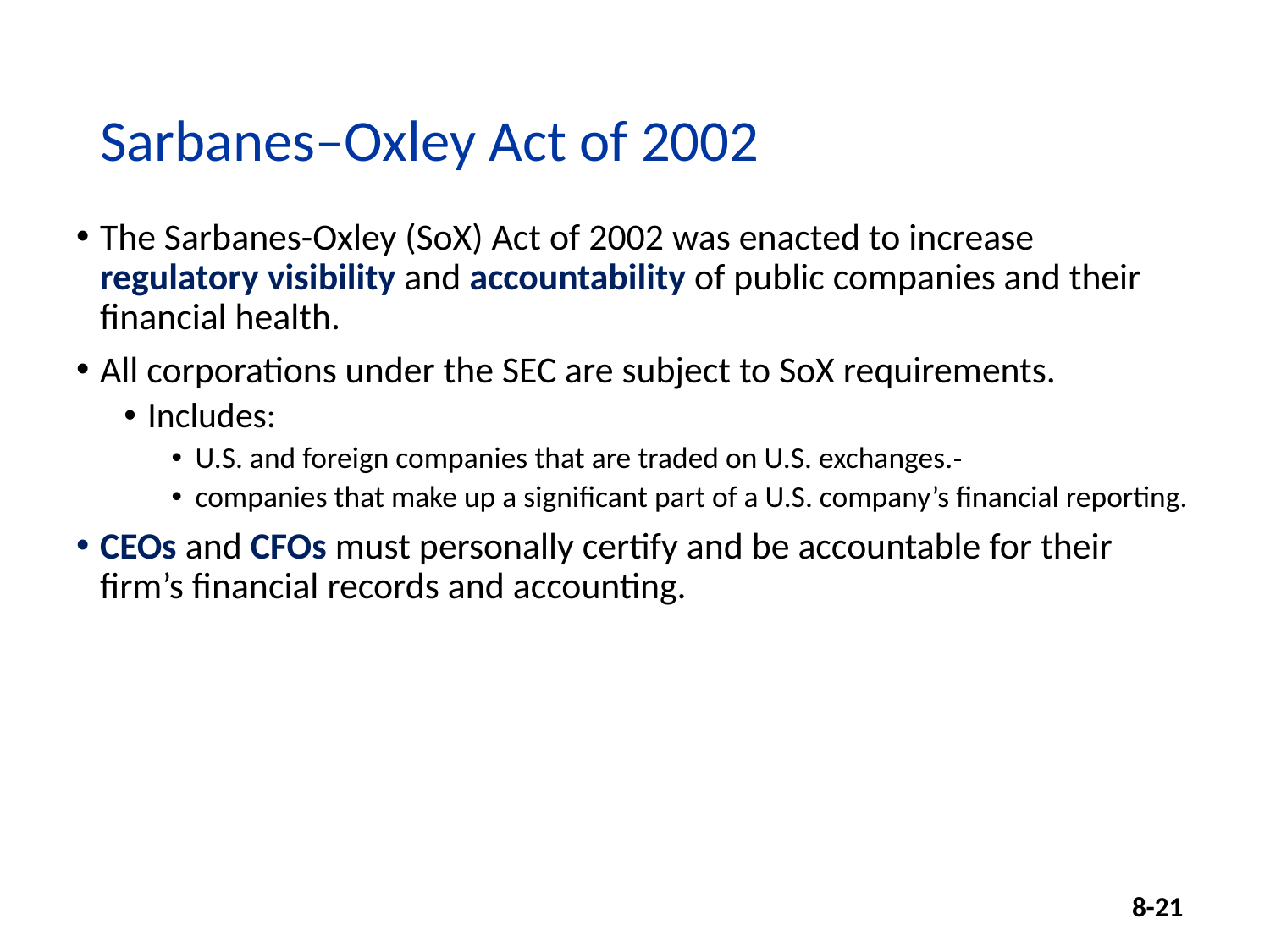

# Sarbanes–Oxley Act of 2002
The Sarbanes-Oxley (SoX) Act of 2002 was enacted to increase regulatory visibility and accountability of public companies and their financial health.
All corporations under the SEC are subject to SoX requirements.
Includes:
U.S. and foreign companies that are traded on U.S. exchanges.
companies that make up a significant part of a U.S. company’s financial reporting.
CEOs and CFOs must personally certify and be accountable for their firm’s financial records and accounting.